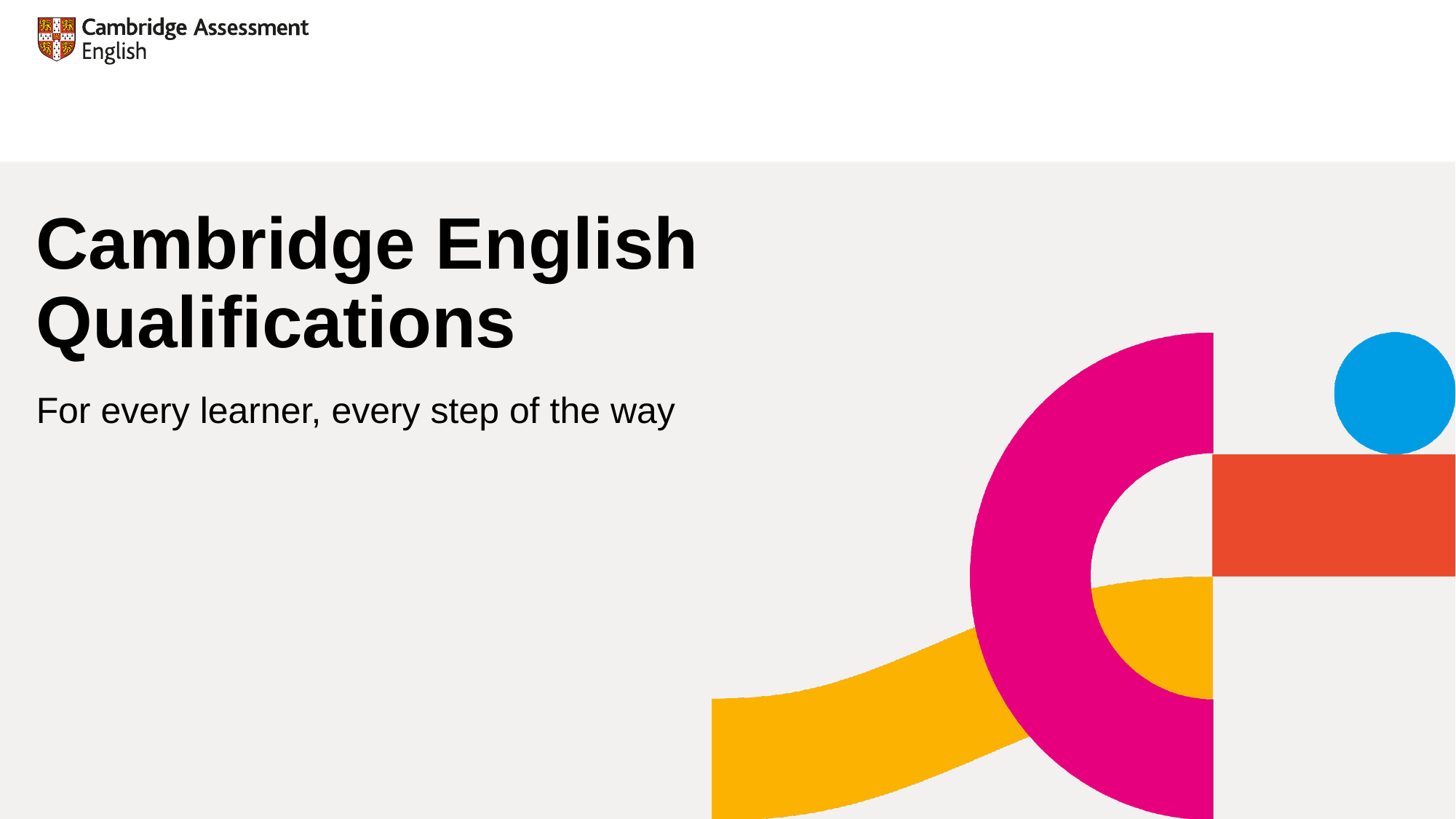

# Cambridge English Qualifications
For every learner, every step of the way